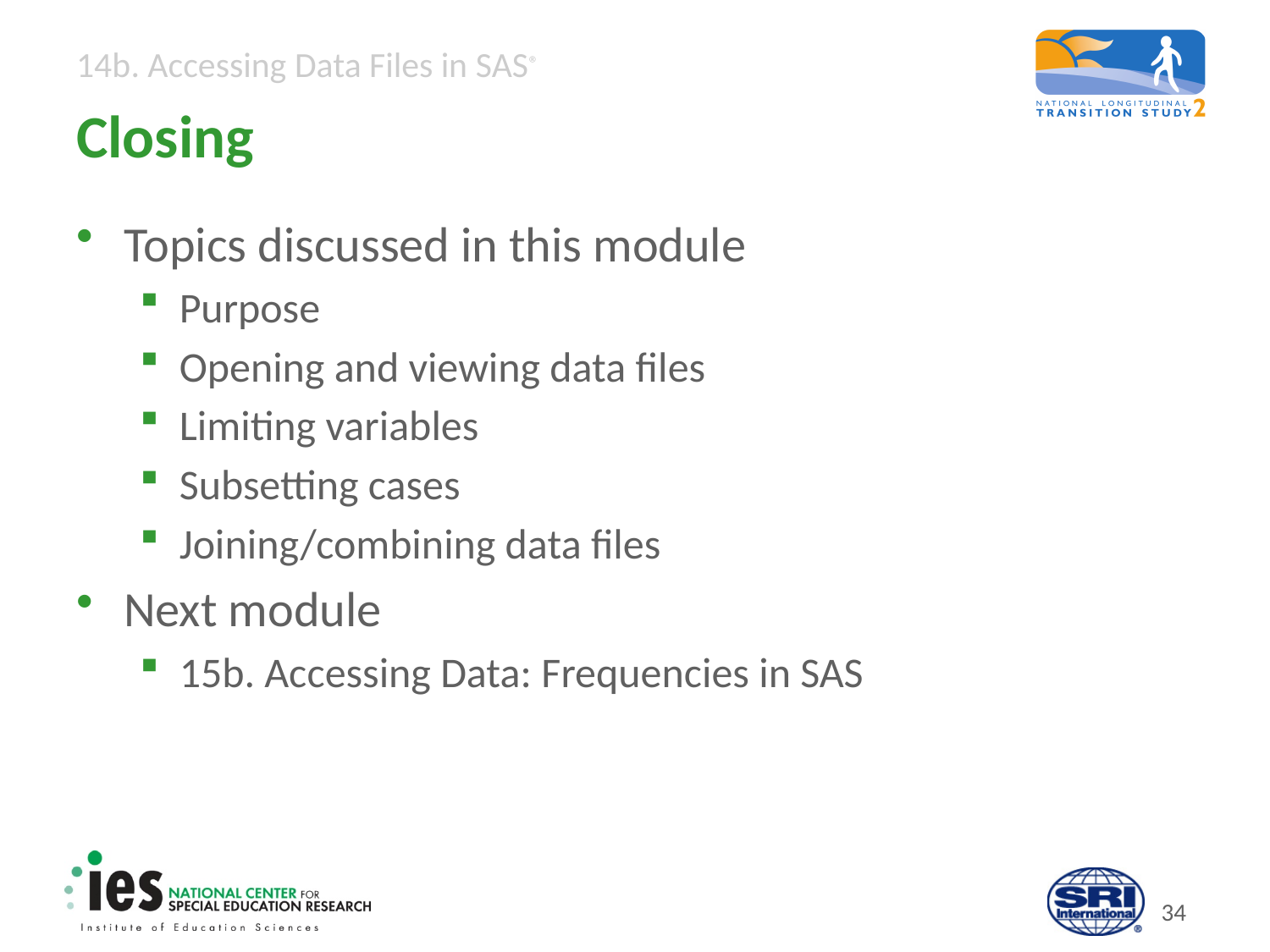

# Closing
Topics discussed in this module
Purpose
Opening and viewing data files
Limiting variables
Subsetting cases
Joining/combining data files
Next module
15b. Accessing Data: Frequencies in SAS

34